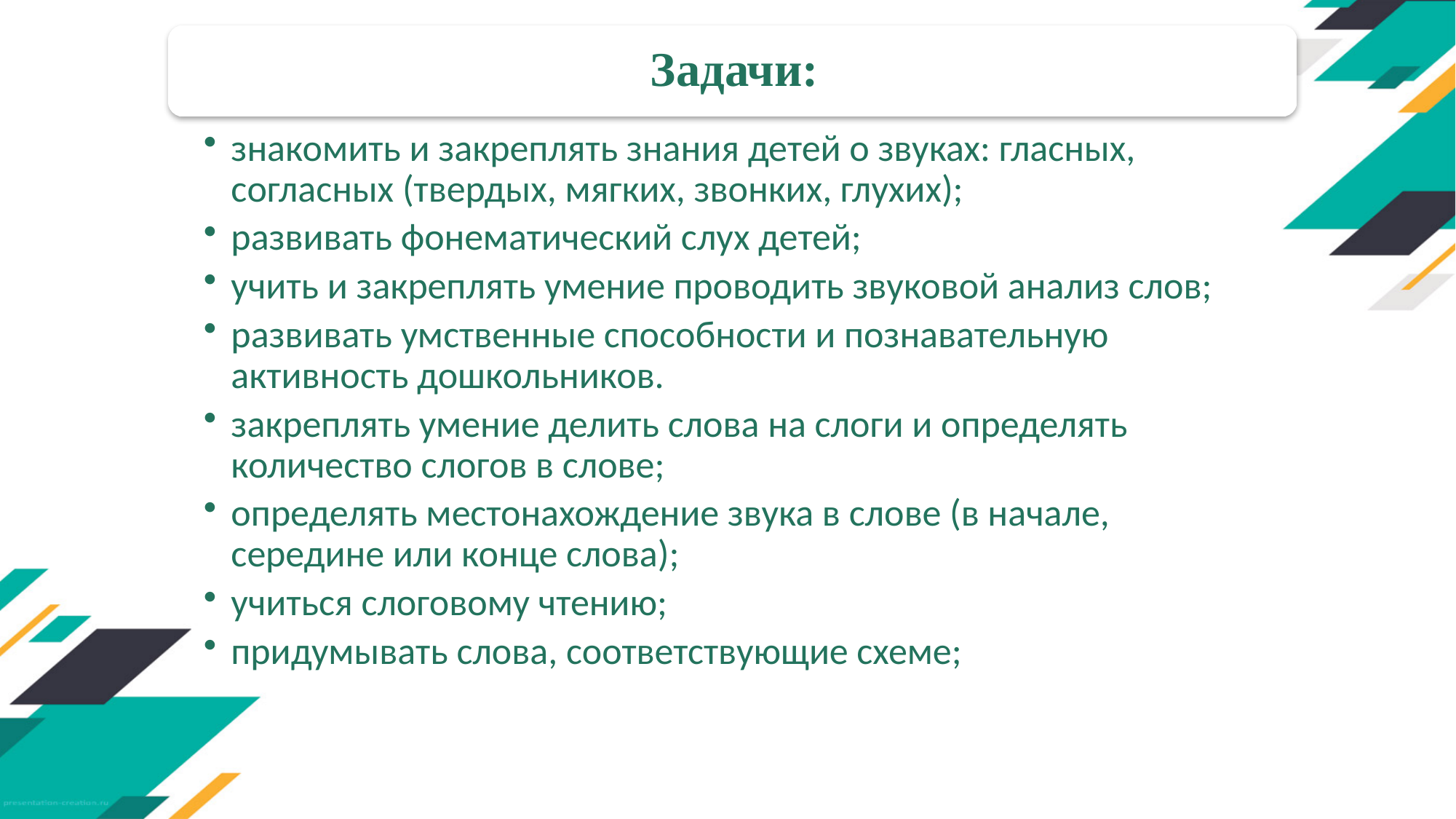

Задачи:
знакомить и закреплять знания детей о звуках: гласных, согласных (твердых, мягких, звонких, глухих);
развивать фонематический слух детей;
учить и закреплять умение проводить звуковой анализ слов;
развивать умственные способности и познавательную активность дошкольников.
закреплять умение делить слова на слоги и определять количество слогов в слове;
определять местонахождение звука в слове (в начале, середине или конце слова);
учиться слоговому чтению;
придумывать слова, соответствующие схеме;